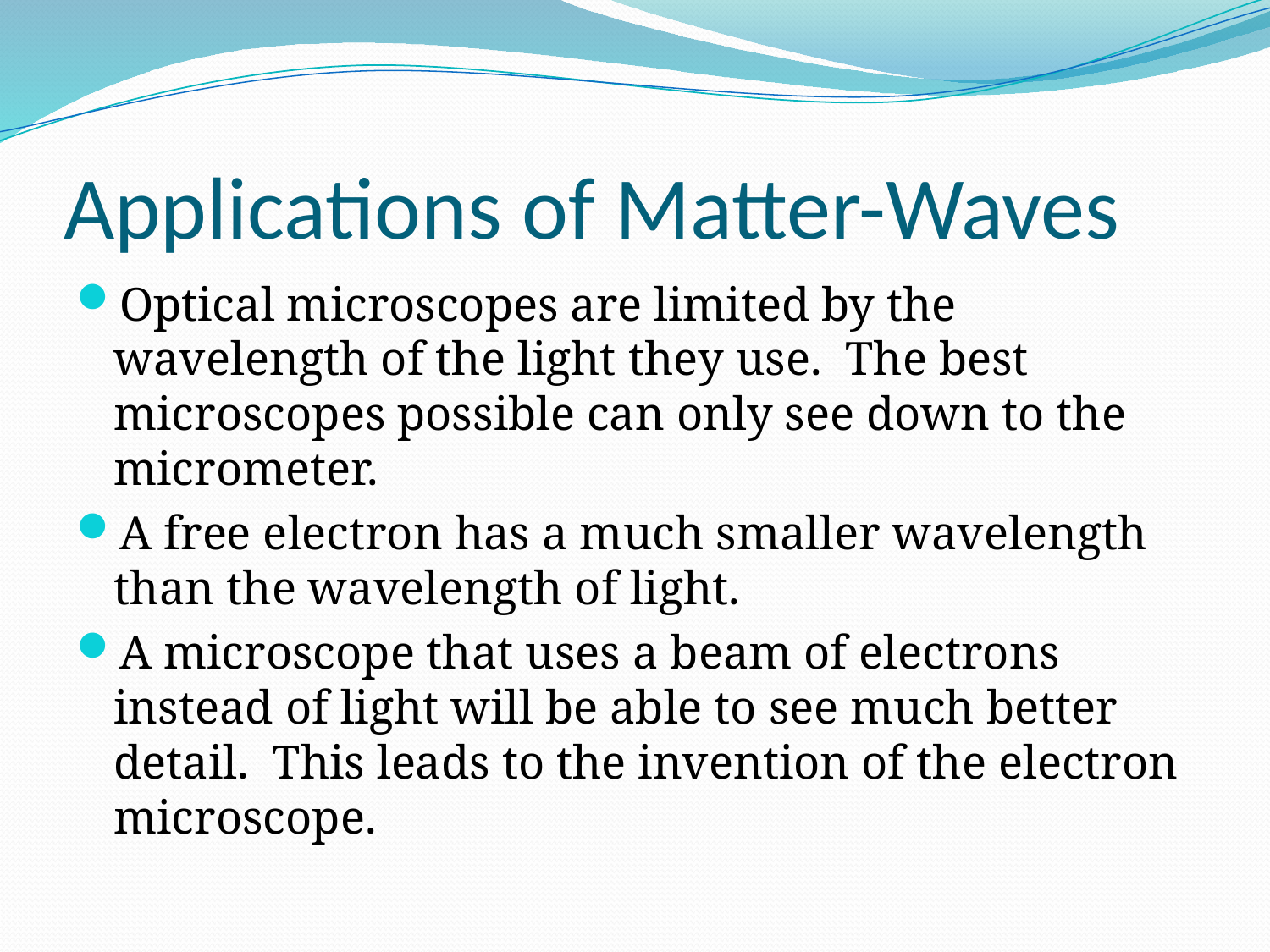

# Applications of Matter-Waves
Optical microscopes are limited by the wavelength of the light they use.  The best microscopes possible can only see down to the micrometer.
A free electron has a much smaller wavelength than the wavelength of light.
A microscope that uses a beam of electrons instead of light will be able to see much better detail.  This leads to the invention of the electron microscope.